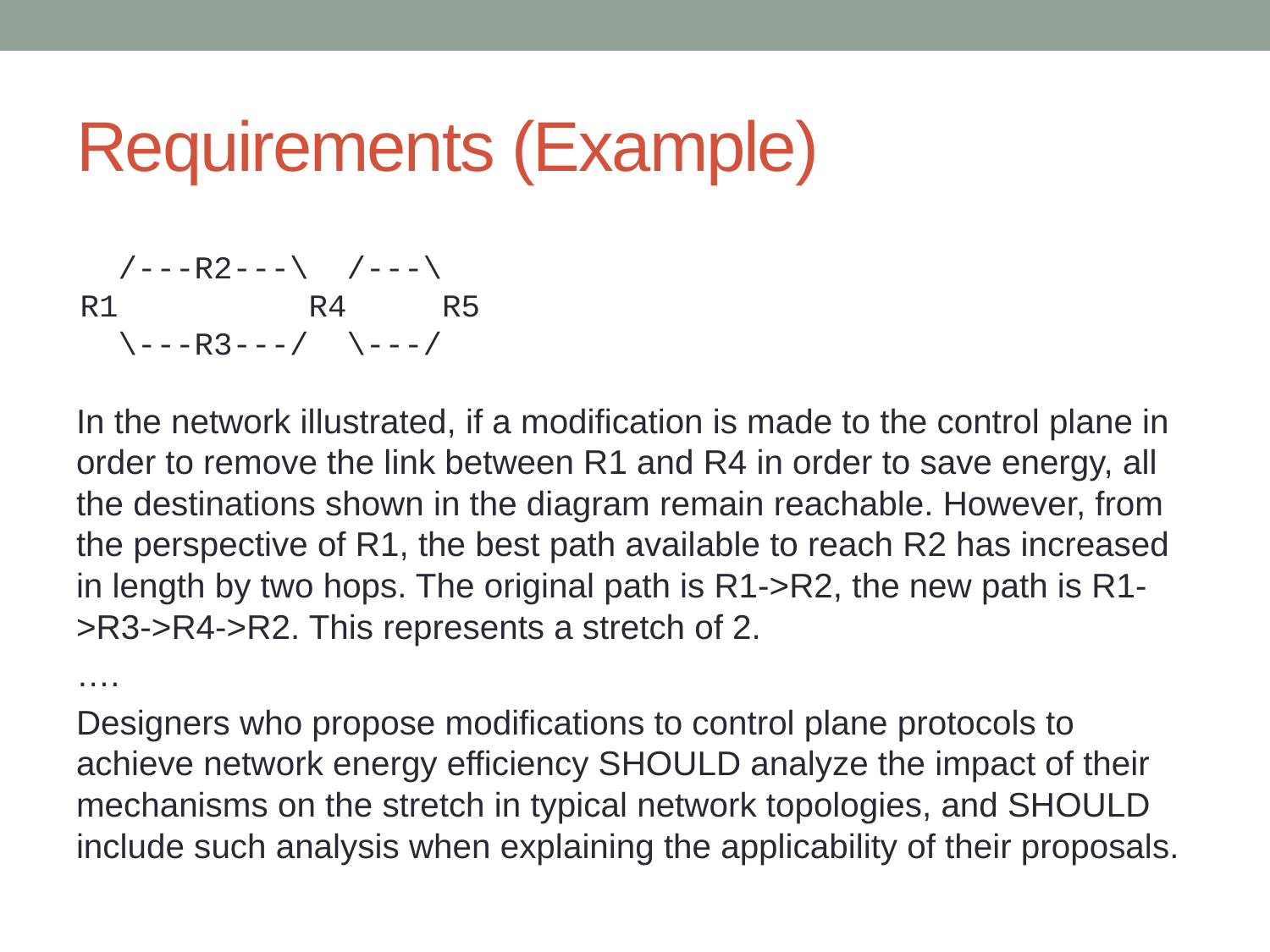

# Requirements (Example)
  /---R2---\  /---\
R1          R4     R5
  \---R3---/  \---/
In the network illustrated, if a modification is made to the control plane in order to remove the link between R1 and R4 in order to save energy, all the destinations shown in the diagram remain reachable. However, from the perspective of R1, the best path available to reach R2 has increased in length by two hops. The original path is R1->R2, the new path is R1->R3->R4->R2. This represents a stretch of 2.
….
Designers who propose modifications to control plane protocols to achieve network energy efficiency SHOULD analyze the impact of their mechanisms on the stretch in typical network topologies, and SHOULD include such analysis when explaining the applicability of their proposals.